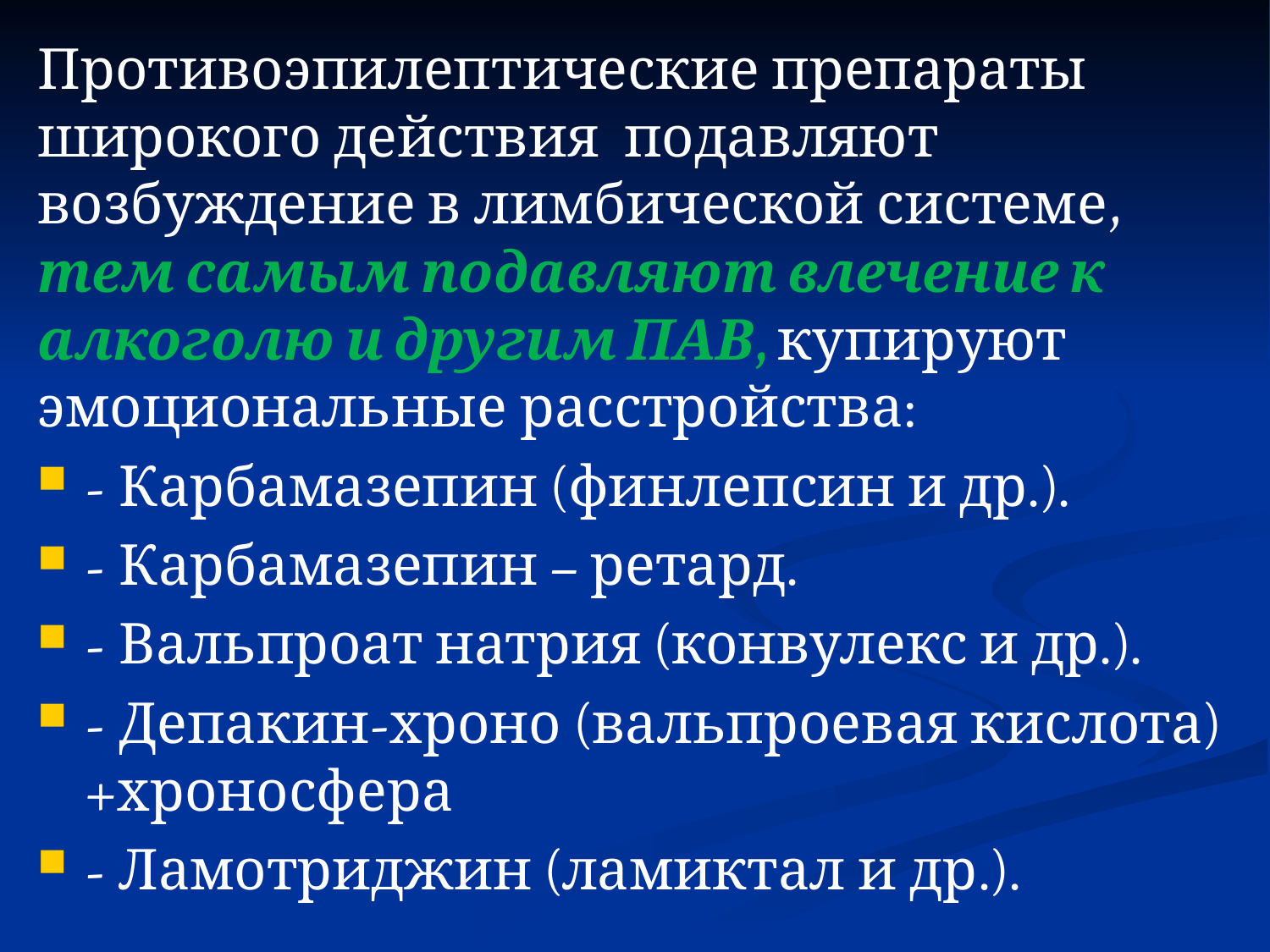

Противоэпилептические препараты широкого действия  подавляют возбуждение в лимбической системе, тем самым подавляют влечение к алкоголю и другим ПАВ, купируют эмоциональные расстройства:
- Карбамазепин (финлепсин и др.).
- Карбамазепин – ретард.
- Вальпроат натрия (конвулекс и др.).
- Депакин-хроно (вальпроевая кислота)+хроносфера
- Ламотриджин (ламиктал и др.).